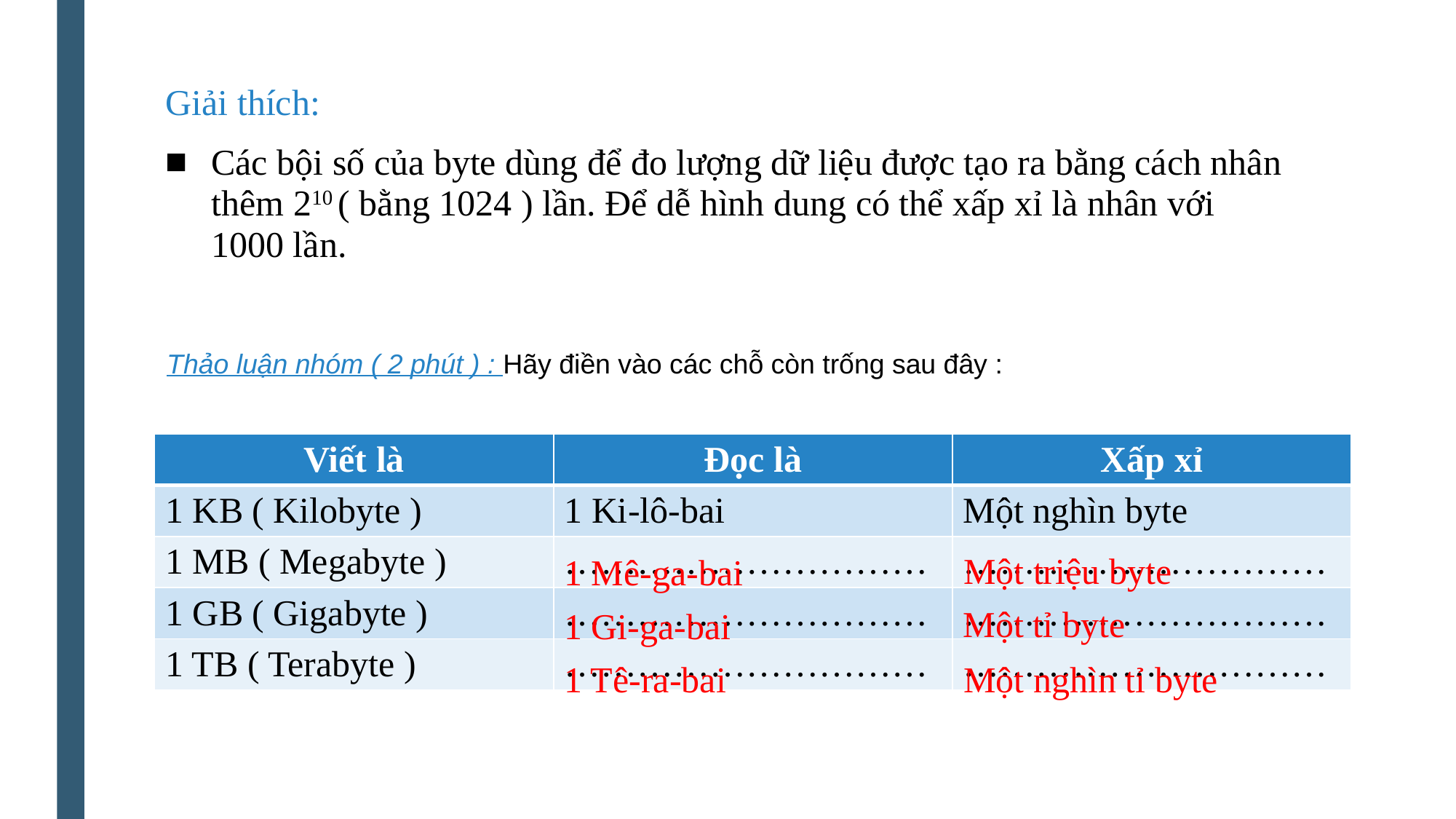

Giải thích:
Các bội số của byte dùng để đo lượng dữ liệu được tạo ra bằng cách nhân thêm 210 ( bằng 1024 ) lần. Để dễ hình dung có thể xấp xỉ là nhân với 1000 lần.
Thảo luận nhóm ( 2 phút ) : Hãy điền vào các chỗ còn trống sau đây :
| Viết là | Đọc là | Xấp xỉ |
| --- | --- | --- |
| 1 KB ( Kilobyte ) | 1 Ki-lô-bai | Một nghìn byte |
| 1 MB ( Megabyte ) | ………………………… | ………………………… |
| 1 GB ( Gigabyte ) | ………………………… | ………………………… |
| 1 TB ( Terabyte ) | ………………………… | ………………………… |
Một triệu byte
1 Mê-ga-bai
Một tỉ byte
1 Gi-ga-bai
1 Tê-ra-bai
Một nghìn tỉ byte